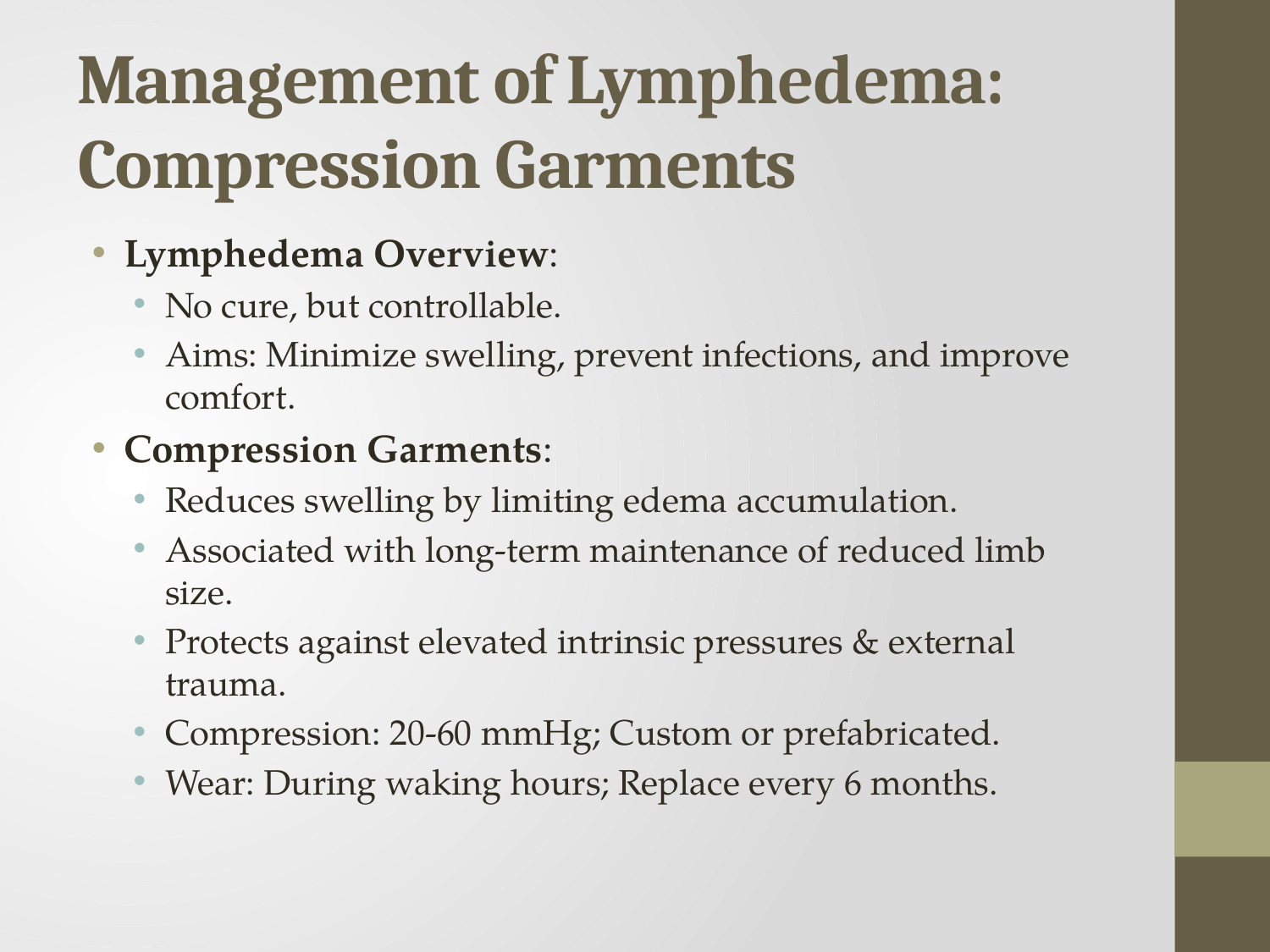

# Management of Lymphedema: Compression Garments
Lymphedema Overview:
No cure, but controllable.
Aims: Minimize swelling, prevent infections, and improve comfort.
Compression Garments:
Reduces swelling by limiting edema accumulation.
Associated with long-term maintenance of reduced limb size.
Protects against elevated intrinsic pressures & external trauma.
Compression: 20-60 mmHg; Custom or prefabricated.
Wear: During waking hours; Replace every 6 months.